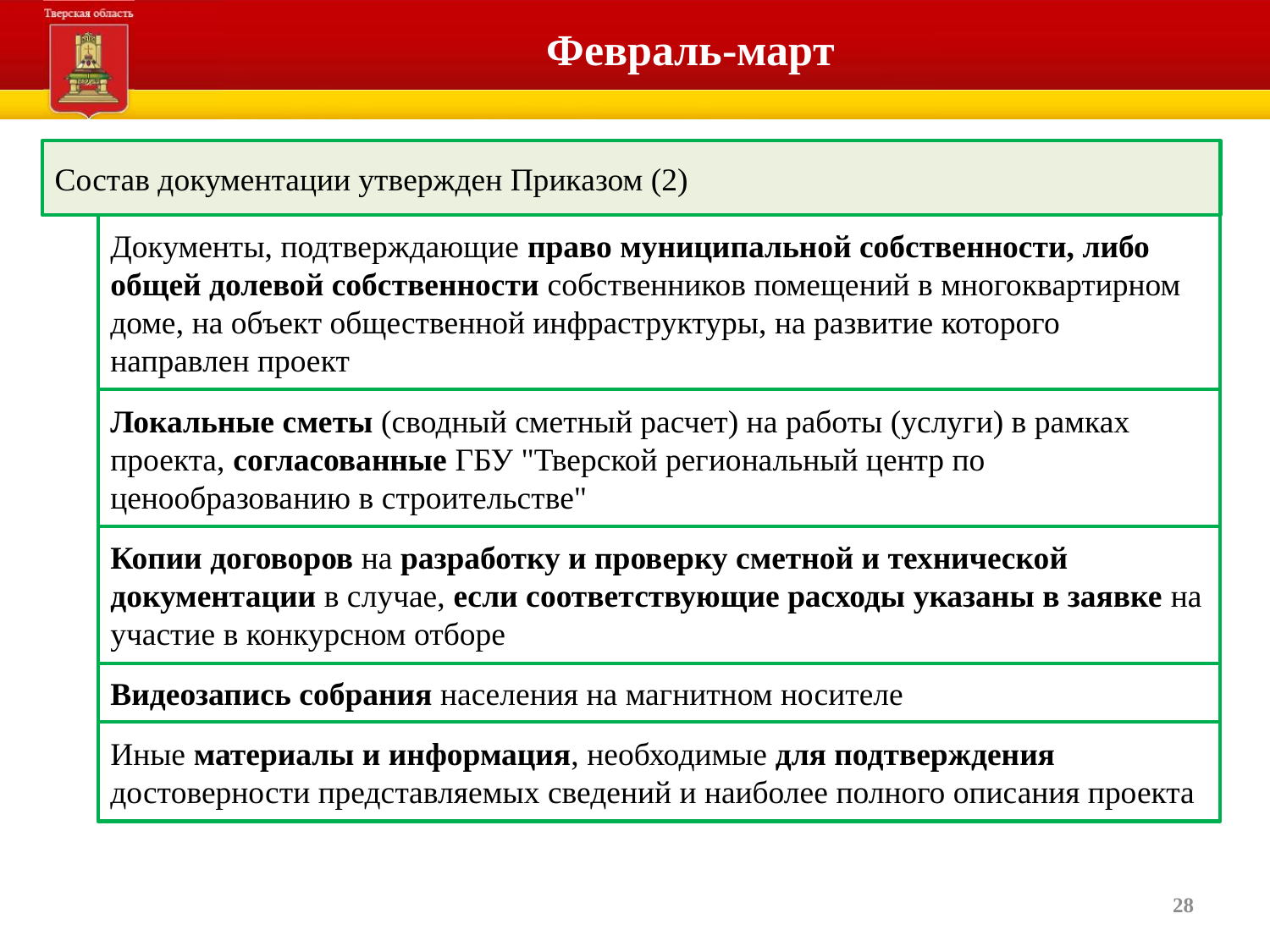

# Февраль-март
Состав документации утвержден Приказом (2)
Документы, подтверждающие право муниципальной собственности, либо общей долевой собственности собственников помещений в многоквартирном доме, на объект общественной инфраструктуры, на развитие которого направлен проект
Локальные сметы (сводный сметный расчет) на работы (услуги) в рамках проекта, согласованные ГБУ "Тверской региональный центр по ценообразованию в строительстве"
Копии договоров на разработку и проверку сметной и технической документации в случае, если соответствующие расходы указаны в заявке на участие в конкурсном отборе
Видеозапись собрания населения на магнитном носителе
Иные материалы и информация, необходимые для подтверждения достоверности представляемых сведений и наиболее полного описания проекта
28